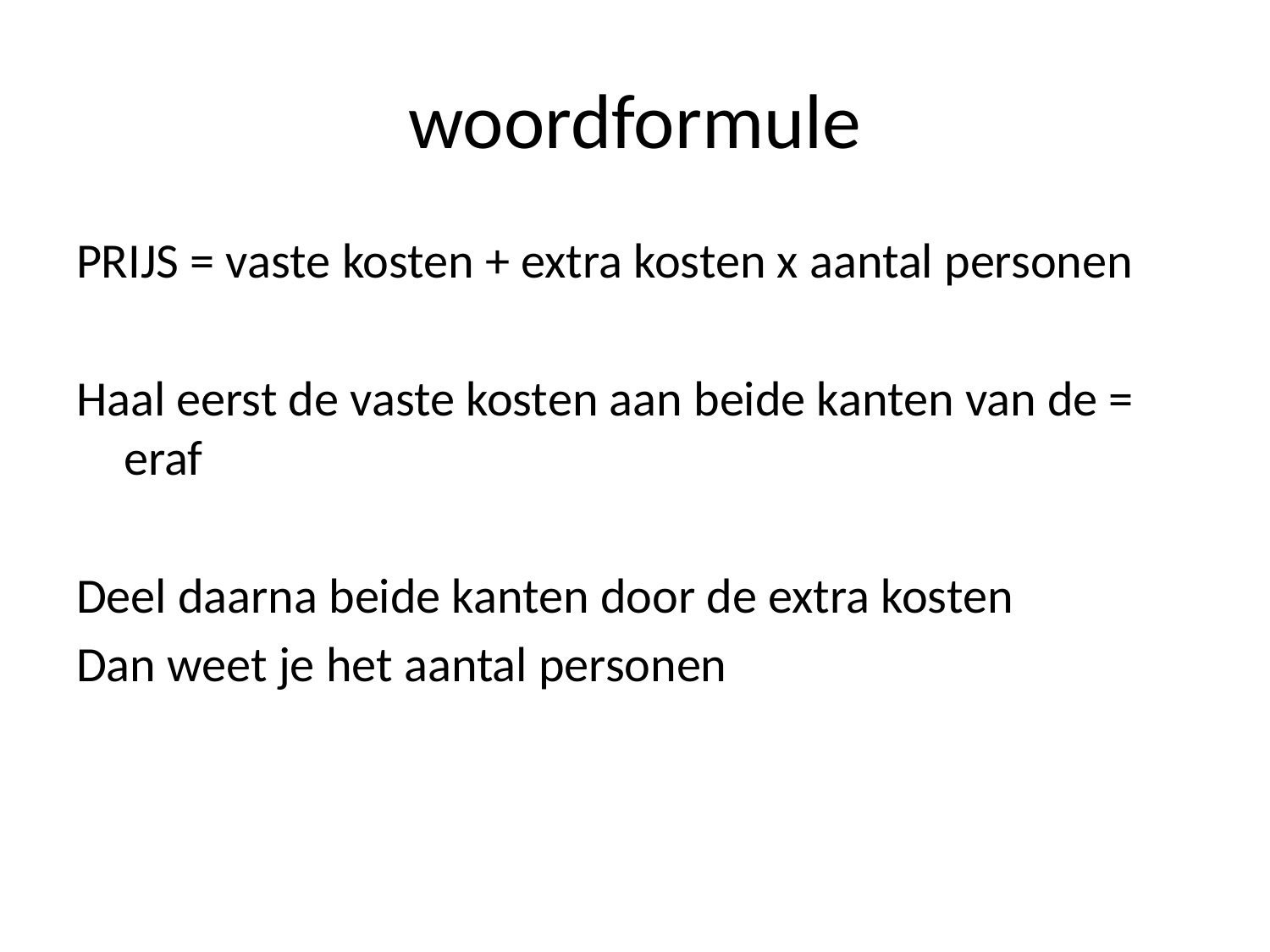

# woordformule
PRIJS = vaste kosten + extra kosten x aantal personen

Haal eerst de vaste kosten aan beide kanten van de = eraf

Deel daarna beide kanten door de extra kosten
Dan weet je het aantal personen